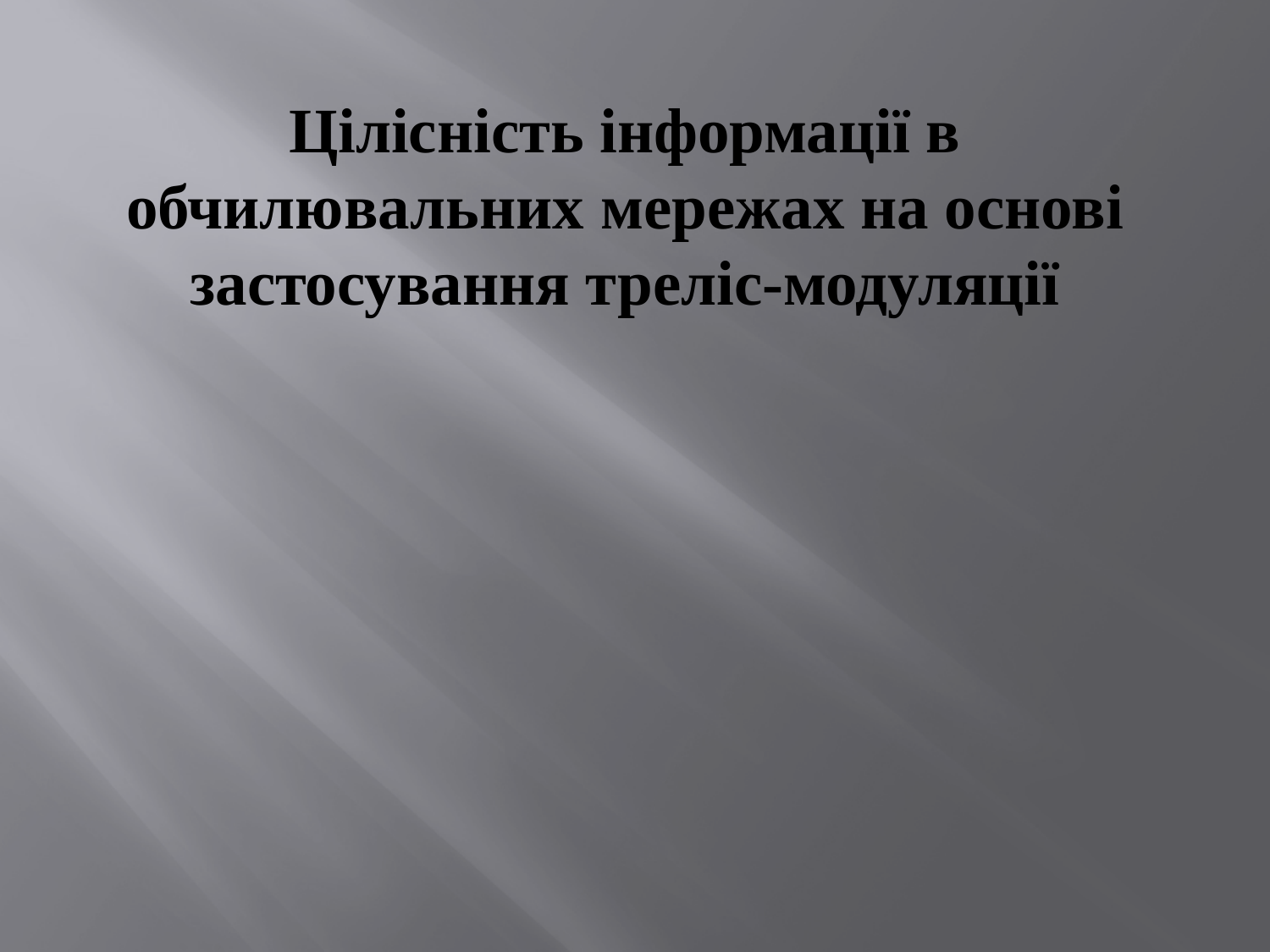

# Цілісність інформації в обчилювальних мережах на основі застосування треліс-модуляції